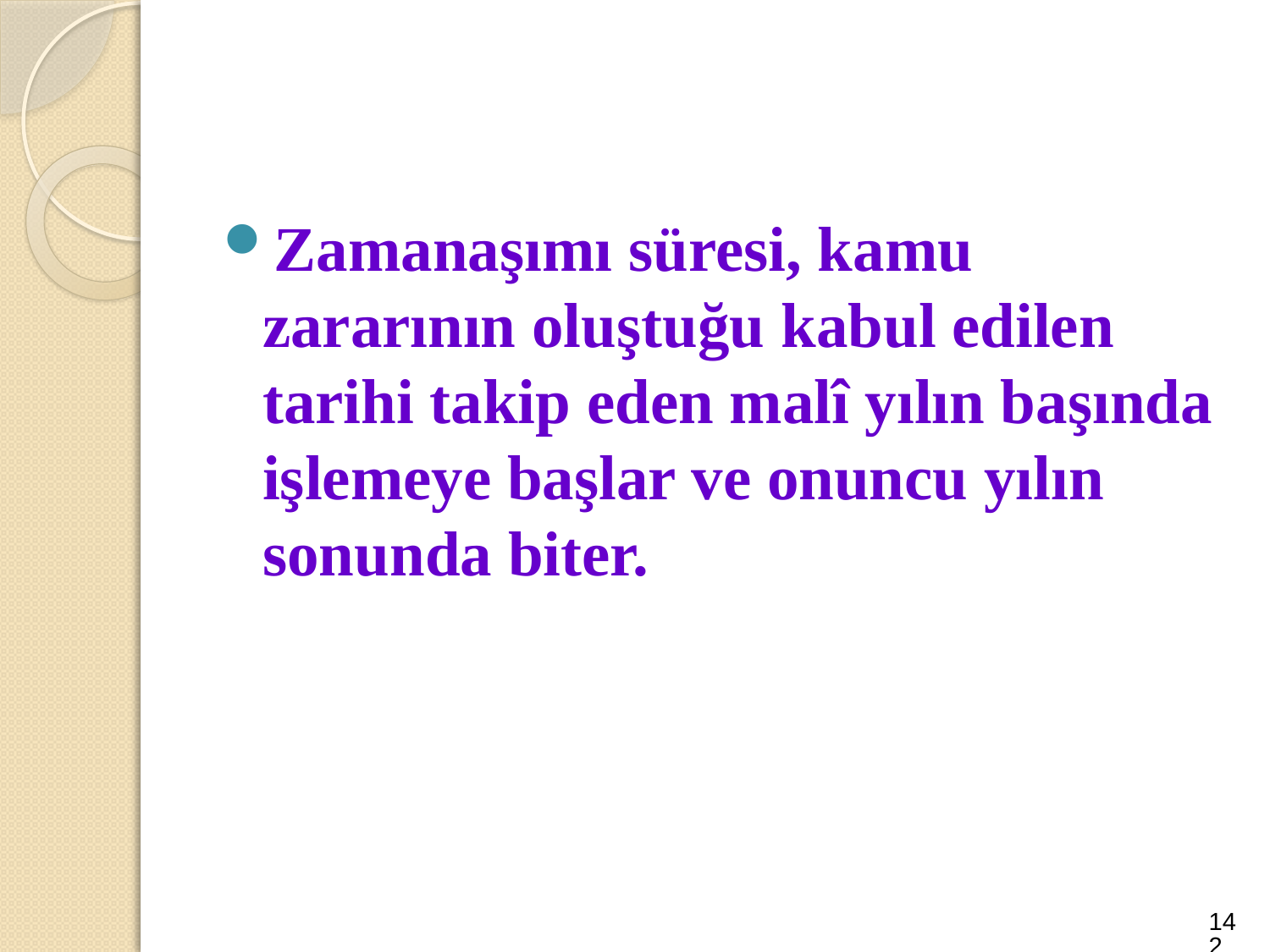

#
Zamanaşımı süresi, kamu zararının oluştuğu kabul edilen tarihi takip eden malî yılın başında işlemeye başlar ve onuncu yılın sonunda biter.

142